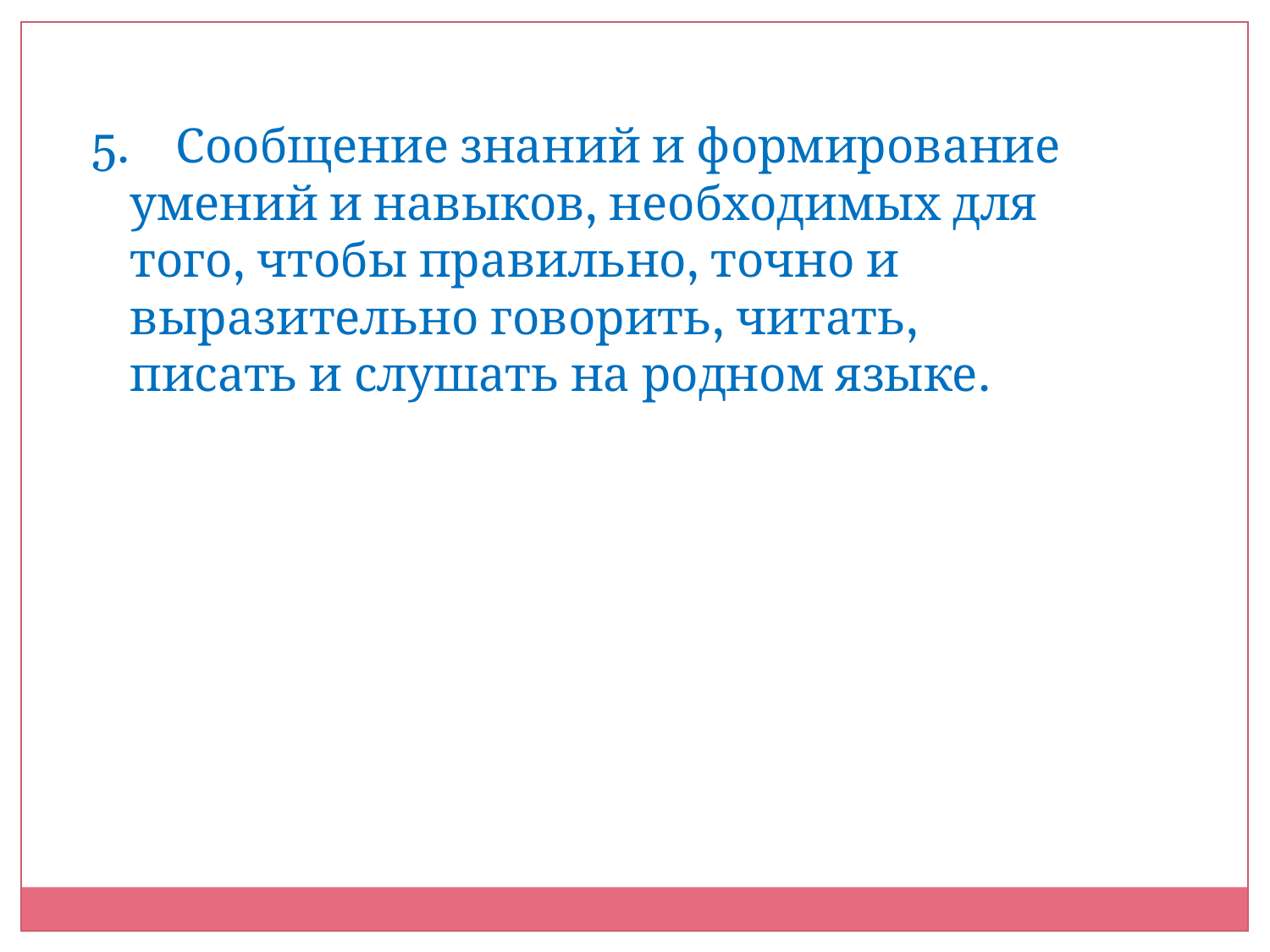

5.    Сообщение знаний и формирование умений и навыков, необходимых для того, чтобы правильно, точно и выразительно говорить, читать, писать и слушать на родном языке.